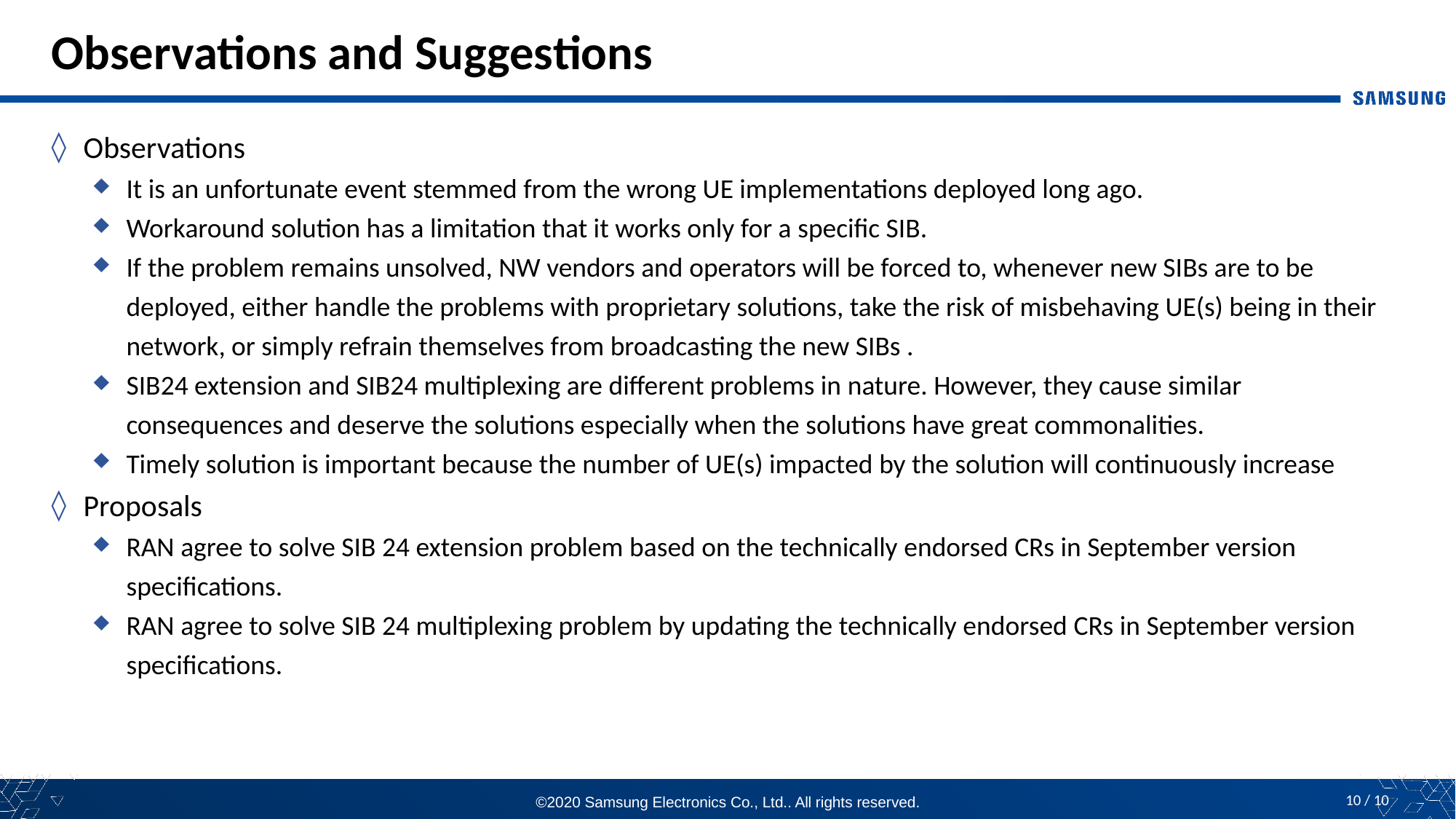

# Observations and Suggestions
Observations
It is an unfortunate event stemmed from the wrong UE implementations deployed long ago.
Workaround solution has a limitation that it works only for a specific SIB.
If the problem remains unsolved, NW vendors and operators will be forced to, whenever new SIBs are to be deployed, either handle the problems with proprietary solutions, take the risk of misbehaving UE(s) being in their network, or simply refrain themselves from broadcasting the new SIBs .
SIB24 extension and SIB24 multiplexing are different problems in nature. However, they cause similar consequences and deserve the solutions especially when the solutions have great commonalities.
Timely solution is important because the number of UE(s) impacted by the solution will continuously increase
Proposals
RAN agree to solve SIB 24 extension problem based on the technically endorsed CRs in September version specifications.
RAN agree to solve SIB 24 multiplexing problem by updating the technically endorsed CRs in September version specifications.